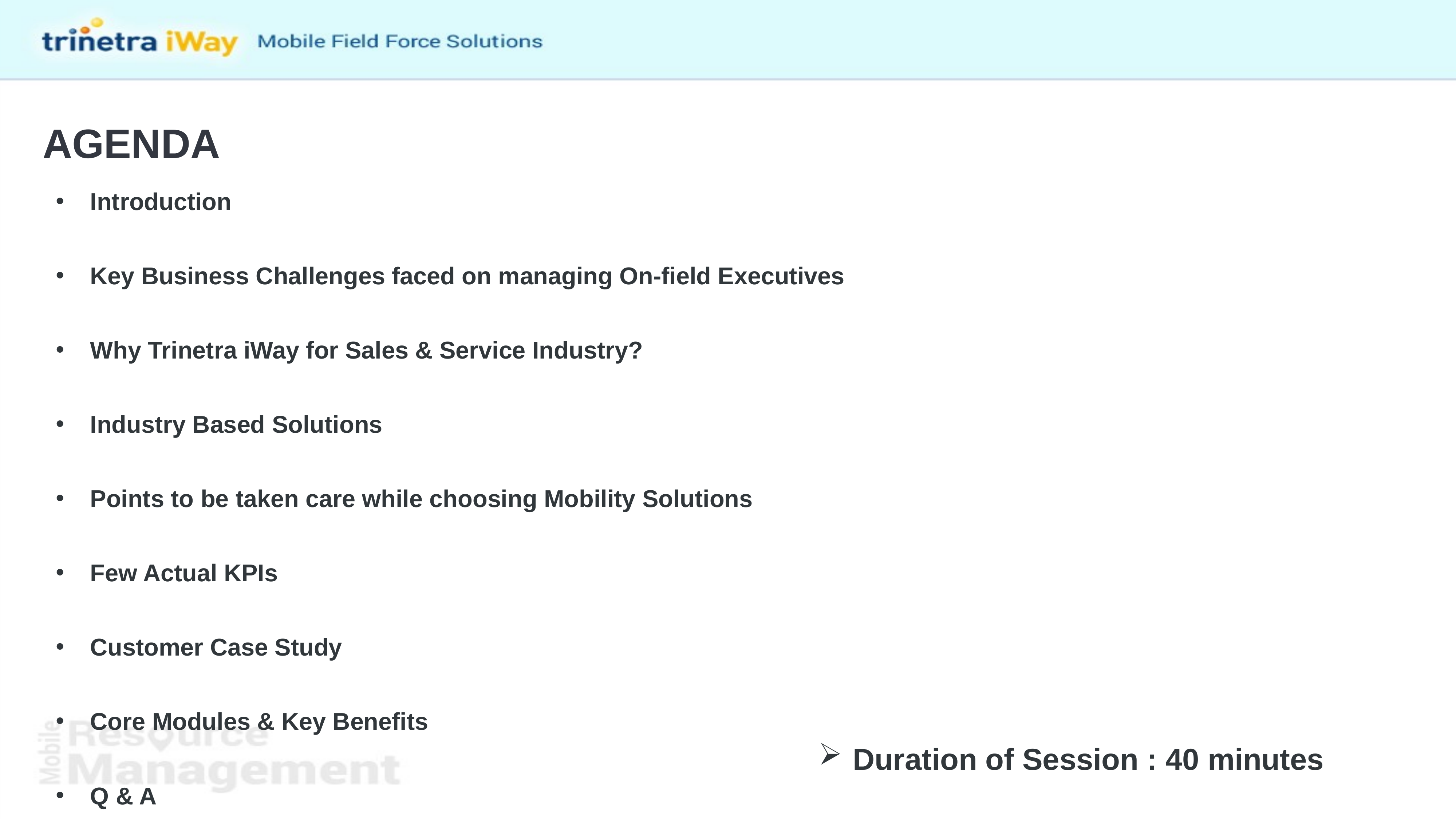

AGENDA
Introduction
Key Business Challenges faced on managing On-field Executives
Why Trinetra iWay for Sales & Service Industry?
Industry Based Solutions
Points to be taken care while choosing Mobility Solutions
Few Actual KPIs
Customer Case Study
Core Modules & Key Benefits
Q & A

Duration of Session : 40 minutes